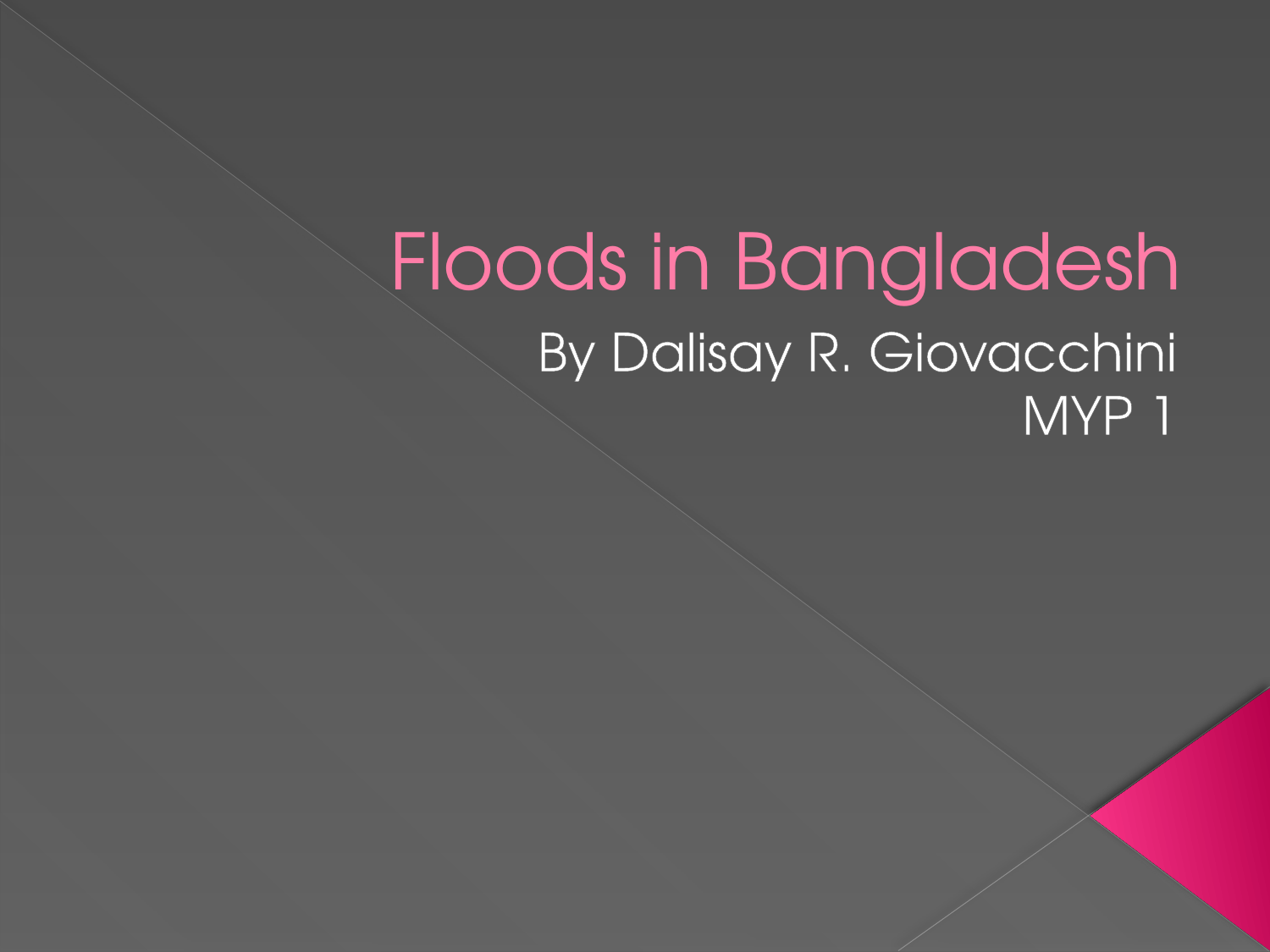

# Floods in Bangladesh
By Dalisay R. Giovacchini
MYP 1